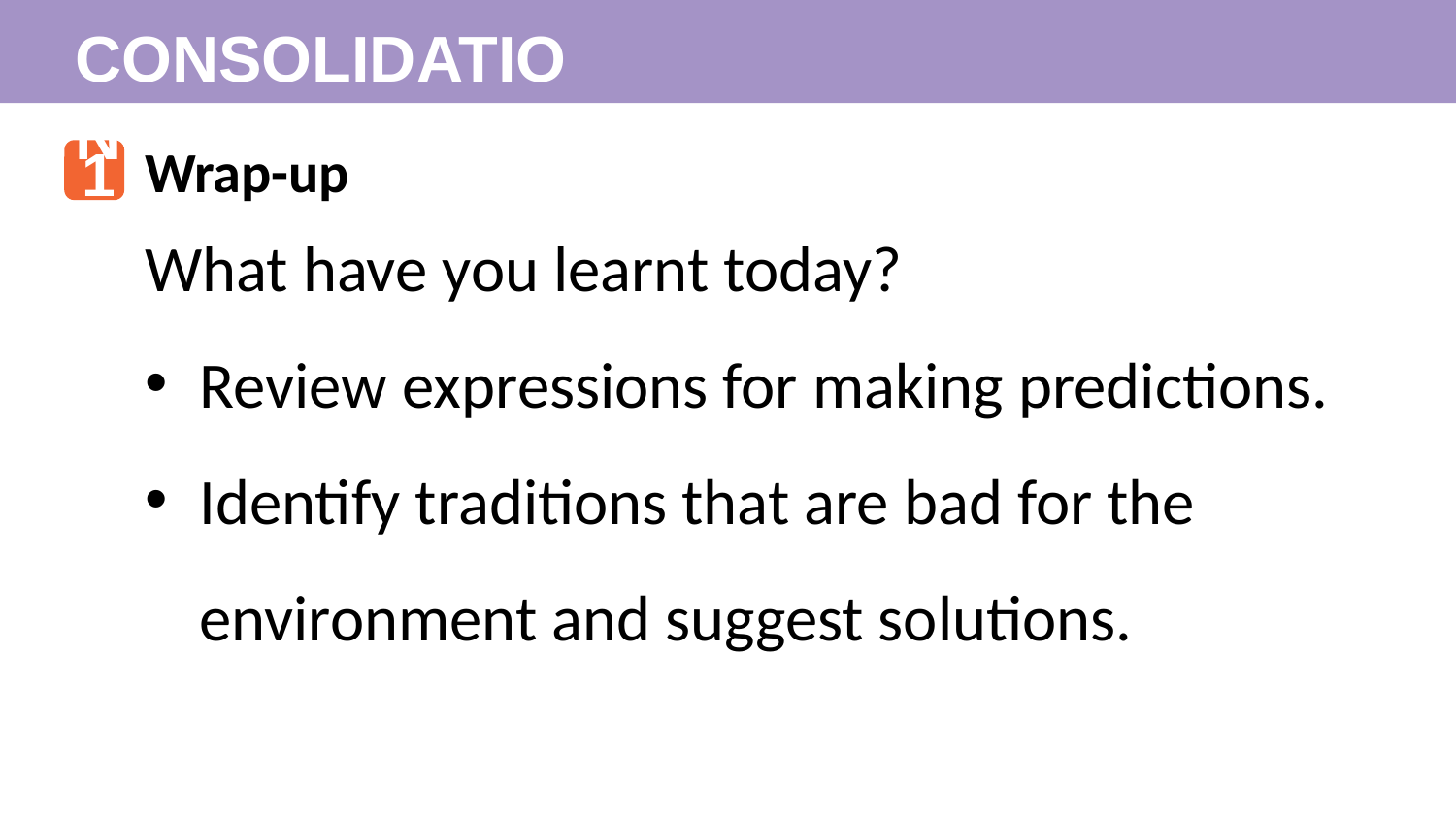

CONSOLIDATION
1
Wrap-up

What have you learnt today?
Review expressions for making predictions.
Identify traditions that are bad for the environment and suggest solutions.